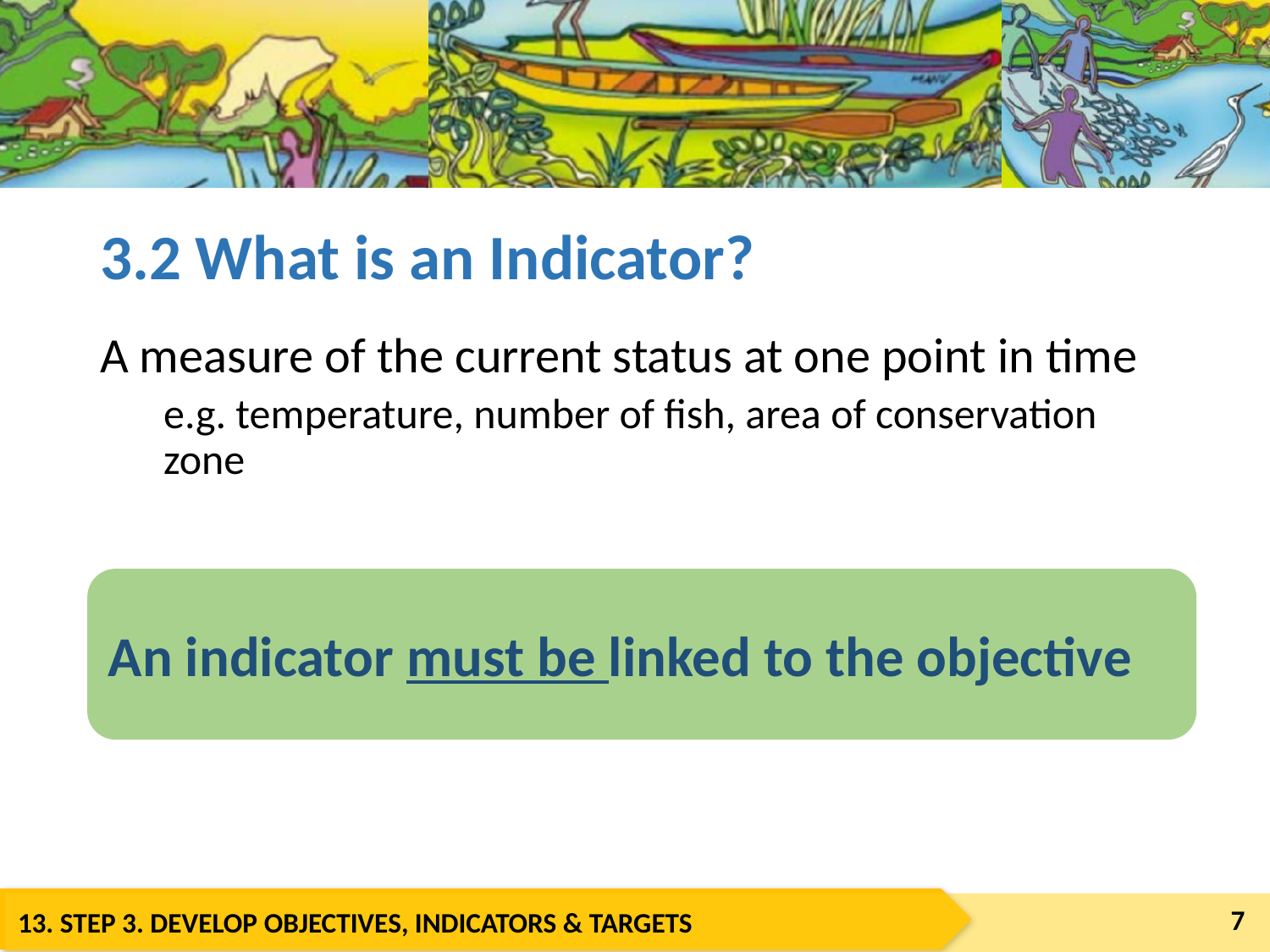

# 3.2 What is an Indicator?
A measure of the current status at one point in time
e.g. temperature, number of fish, area of conservation zone

An indicator must be linked to the objective
7